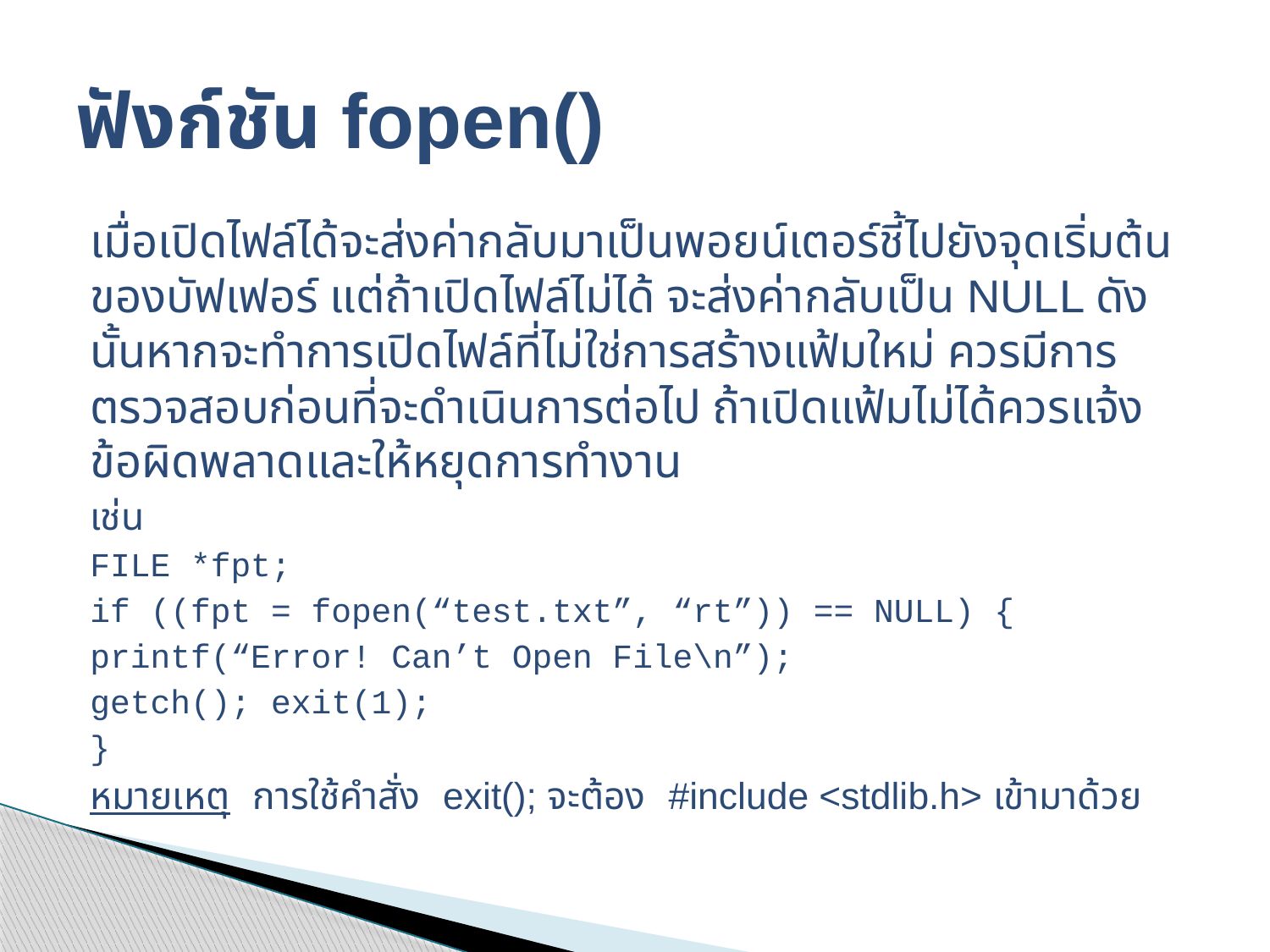

# ฟังก์ชัน fopen()
	เมื่อเปิดไฟล์ได้จะส่งค่ากลับมาเป็นพอยน์เตอร์ชี้ไปยังจุดเริ่มต้นของบัฟเฟอร์ แต่ถ้าเปิดไฟล์ไม่ได้ จะส่งค่ากลับเป็น NULL ดังนั้นหากจะทำการเปิดไฟล์ที่ไม่ใช่การสร้างแฟ้มใหม่ ควรมีการตรวจสอบก่อนที่จะดำเนินการต่อไป ถ้าเปิดแฟ้มไม่ได้ควรแจ้งข้อผิดพลาดและให้หยุดการทำงาน
เช่น
	FILE *fpt;
	if ((fpt = fopen(“test.txt”, “rt”)) == NULL) {
		printf(“Error! Can’t Open File\n”);
		getch(); exit(1);
	}
หมายเหตุ การใช้คำสั่ง exit(); จะต้อง #include <stdlib.h> เข้ามาด้วย